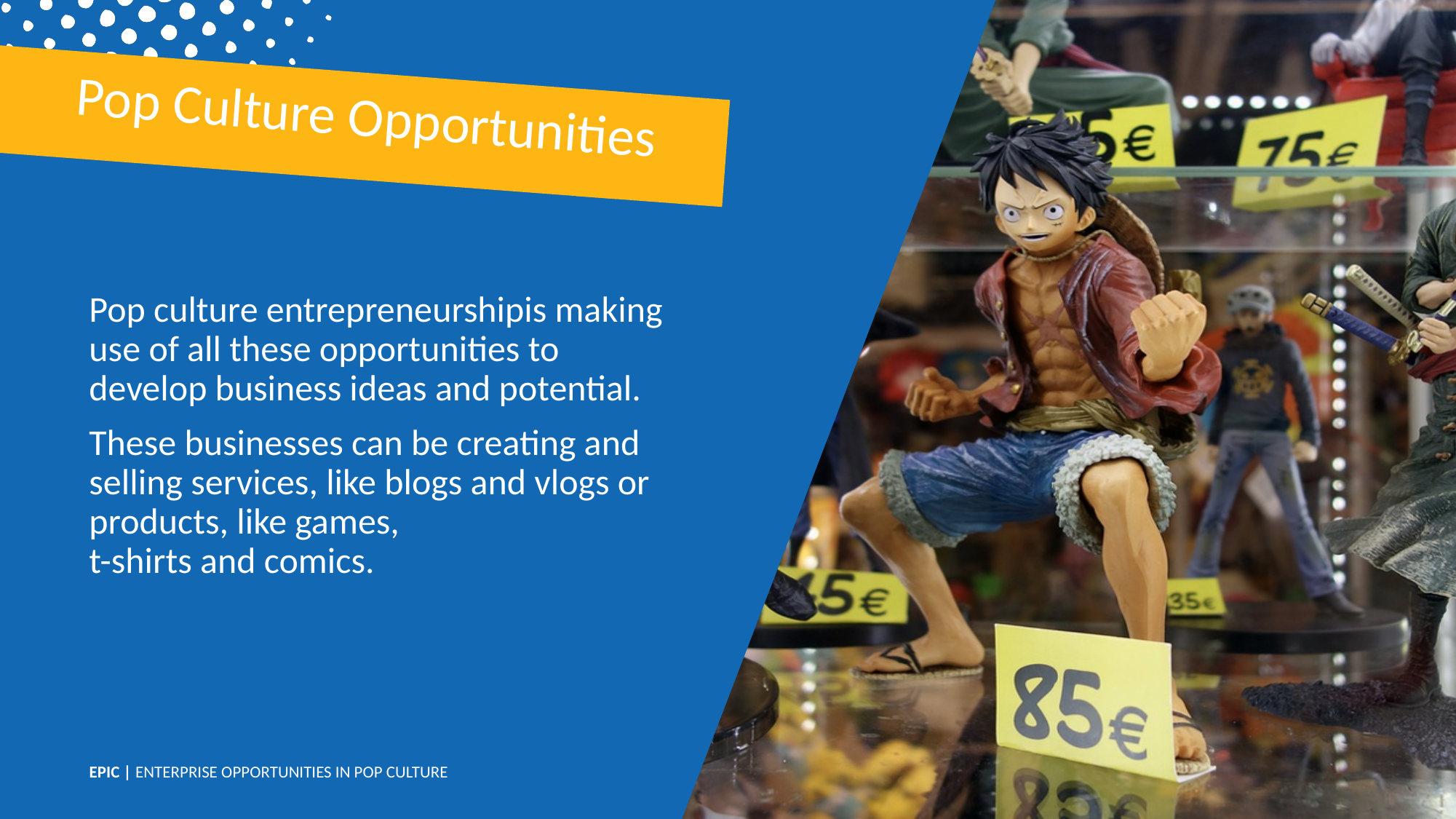

Pop Culture Opportunities

Pop culture entrepreneurshipis making use of all these opportunities to develop business ideas and potential.
These businesses can be creating and selling services, like blogs and vlogs or products, like games,
t-shirts and comics.